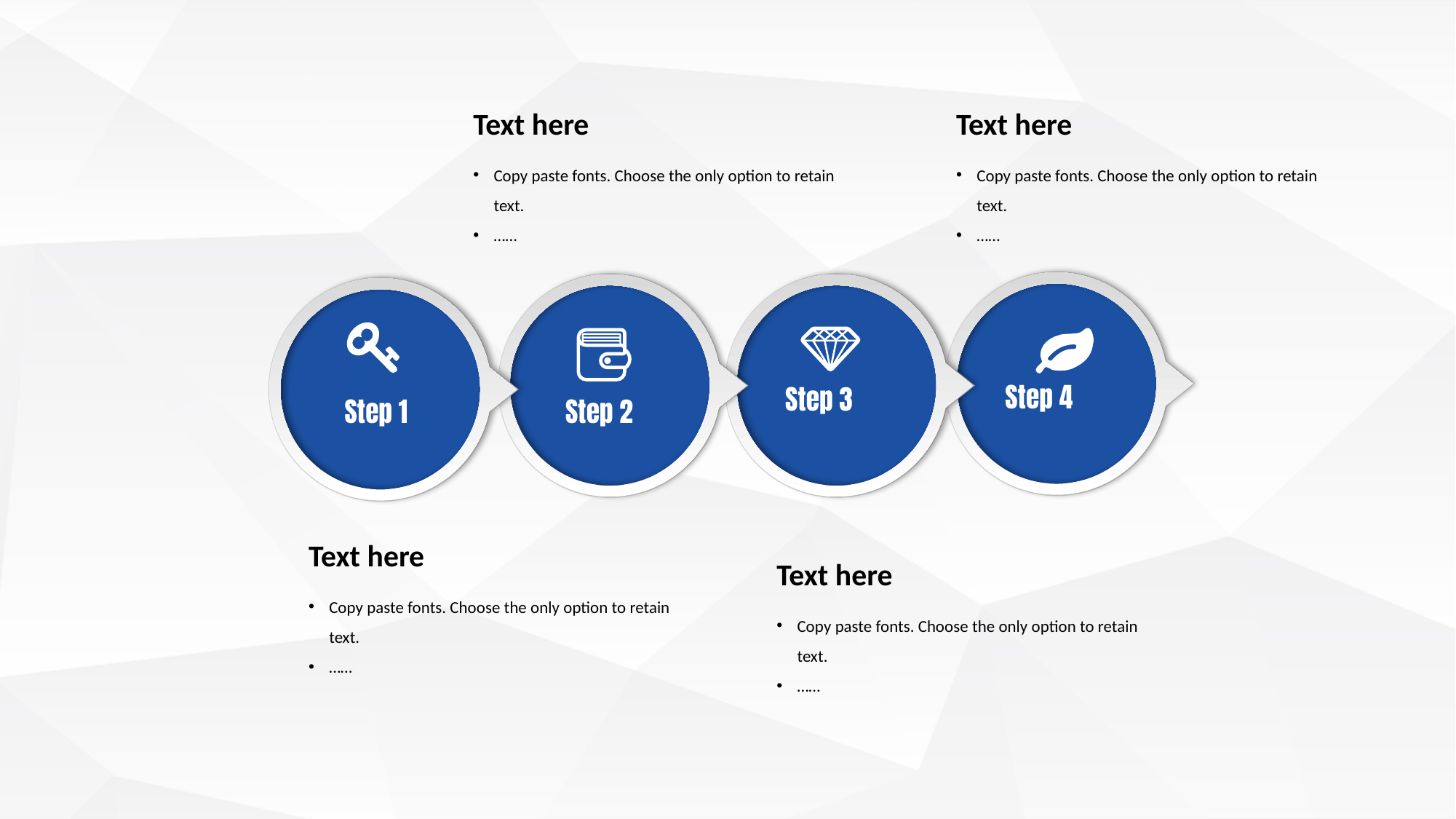

Text here
Text here
Copy paste fonts. Choose the only option to retain text.
……
Copy paste fonts. Choose the only option to retain text.
……

Step 4
Step 3
Step 1
Step 2
Text here
Text here
Copy paste fonts. Choose the only option to retain text.
……
Copy paste fonts. Choose the only option to retain text.
……